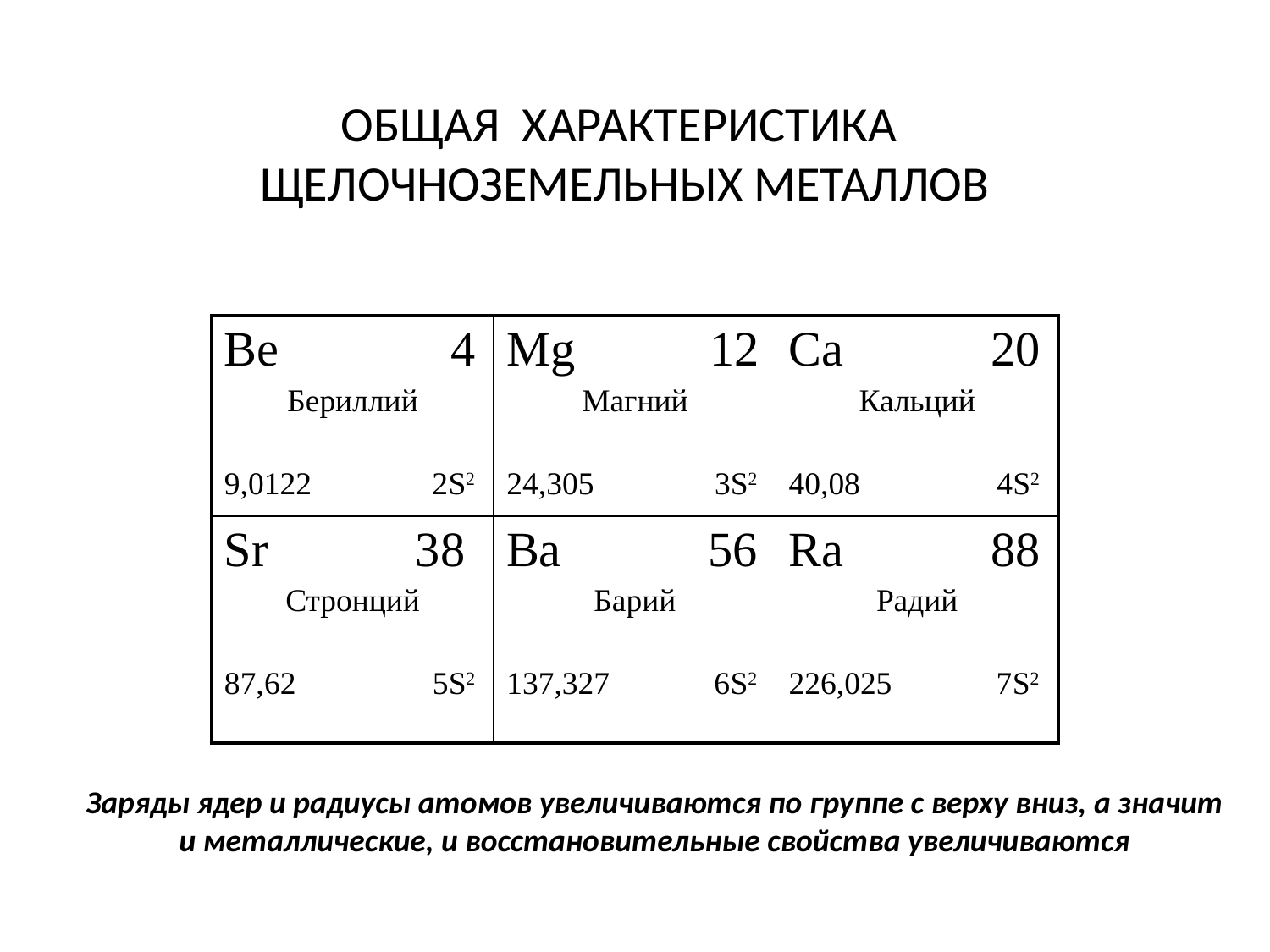

# ОБЩАЯ  ХАРАКТЕРИСТИКА  ЩЕЛОЧНОЗЕМЕЛЬНЫХ МЕТАЛЛОВ
| Be 4 Бериллий 9,0122 2S2 | Mg 12 Магний 24,305 3S2 | Ca 20 Кальций 40,08 4S2 |
| --- | --- | --- |
| Sr 38 Стронций 87,62 5S2 | Ba 56 Барий 137,327 6S2 | Ra 88 Радий 226,025 7S2 |
Заряды ядер и радиусы атомов увеличиваются по группе с верху вниз, а значит и металлические, и восстановительные свойства увеличиваются